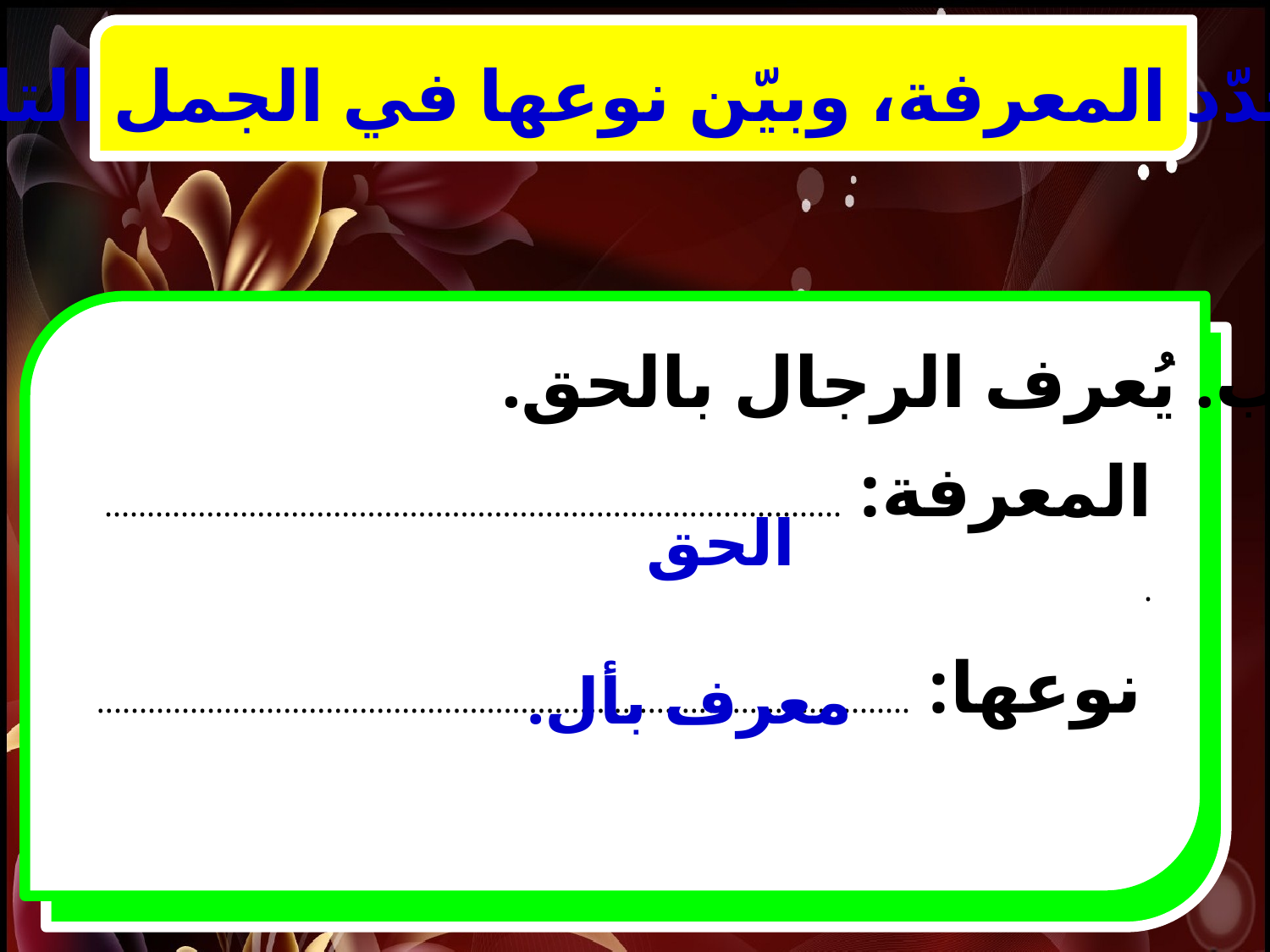

2- حدّد المعرفة، وبيّن نوعها في الجمل التالية

ب. يُعرف الرجال بالحق.
المعرفة: ........................................................................................
الحق
نوعها: ................................................................................................
معرف بأل.